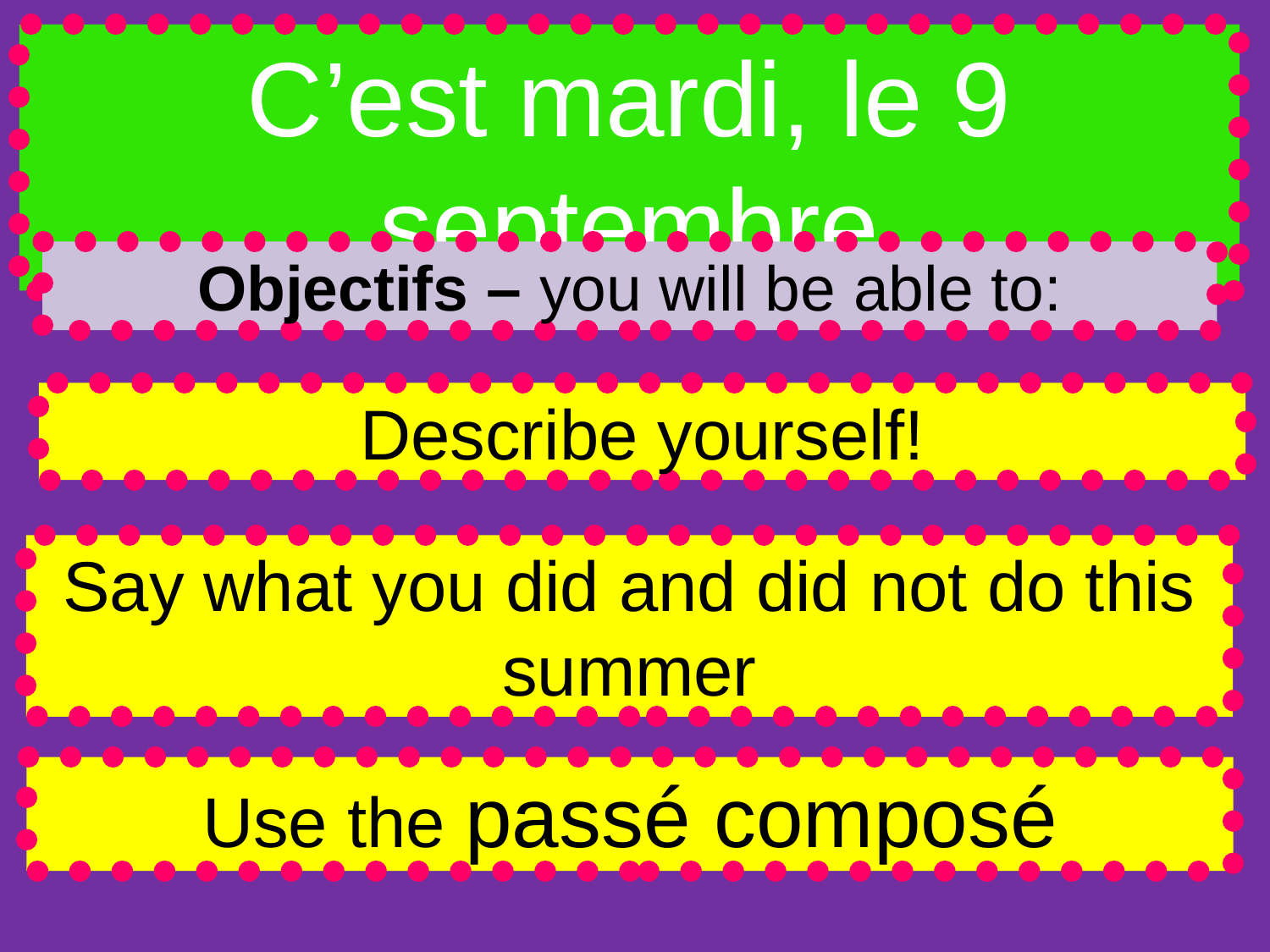

C’est mardi, le 9 septembre
Objectifs – you will be able to:
Describe yourself!
Say what you did and did not do this summer
Use the passé composé